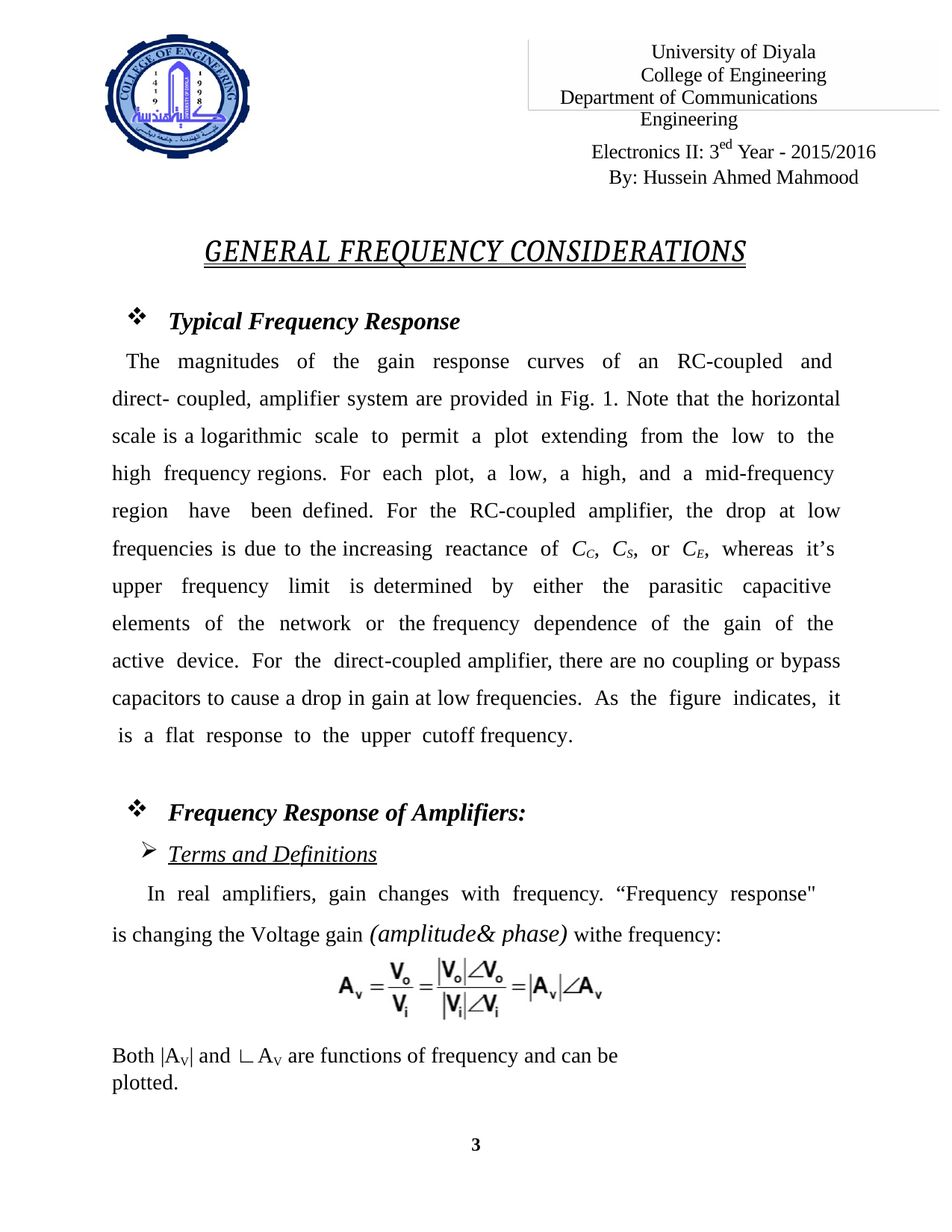

University of Diyala College of Engineering
Department of Communications Engineering
Electronics II: 3ed Year - 2015/2016 By: Hussein Ahmed Mahmood

GENERAL FREQUENCY CONSIDERATIONS

Typical Frequency Response
The  magnitudes  of  the  gain  response  curves  of  an  RC-coupled  and  direct- coupled, amplifier system are provided in Fig. 1. Note that the horizontal scale is a logarithmic  scale  to  permit  a  plot  extending  from the  low  to  the  high  frequency regions.  For  each  plot,  a  low,  a  high,  and  a  mid-frequency  region  have  been defined. For the RC-coupled amplifier, the drop at low frequencies is due to the increasing  reactance  of  CC,  CS,  or  CE,  whereas  it’s  upper  frequency  limit  is determined  by  either  the  parasitic  capacitive  elements  of  the  network  or  the frequency  dependence  of  the  gain  of  the  active  device.  For  the  direct-coupled amplifier, there are no coupling or bypass capacitors to cause a drop in gain at low frequencies.  As  the  figure  indicates,  it  is  a  flat  response  to  the  upper  cutoff frequency.

Frequency Response of Amplifiers:

Terms and Definitions
In  real  amplifiers,  gain  changes  with  frequency.  “Frequency  response"  is changing the Voltage gain (amplitude& phase) withe frequency:

Both |AV| and ∟AV  are functions of frequency and can be plotted.
3